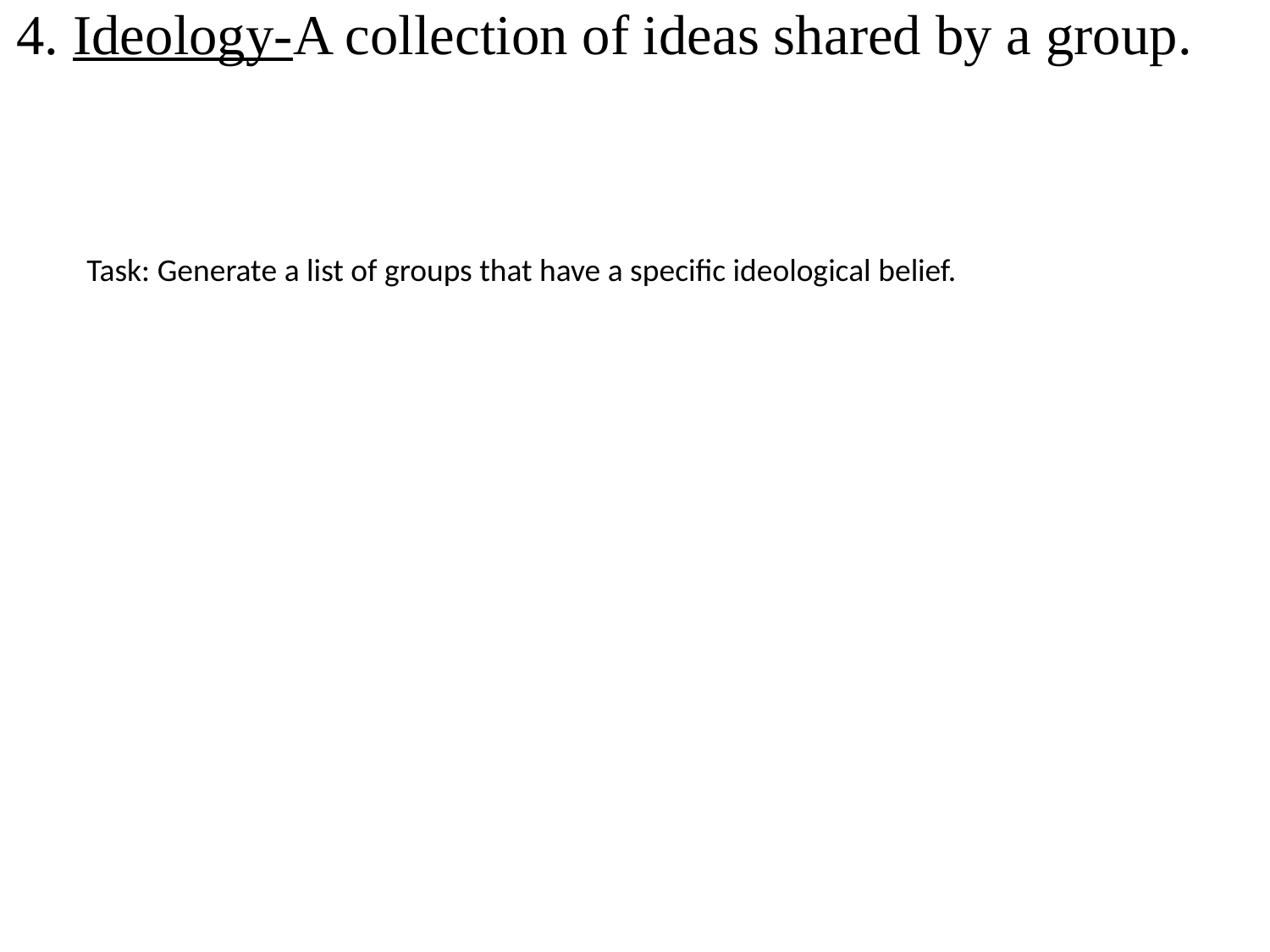

4. Ideology-A collection of ideas shared by a group.
Task: Generate a list of groups that have a specific ideological belief.